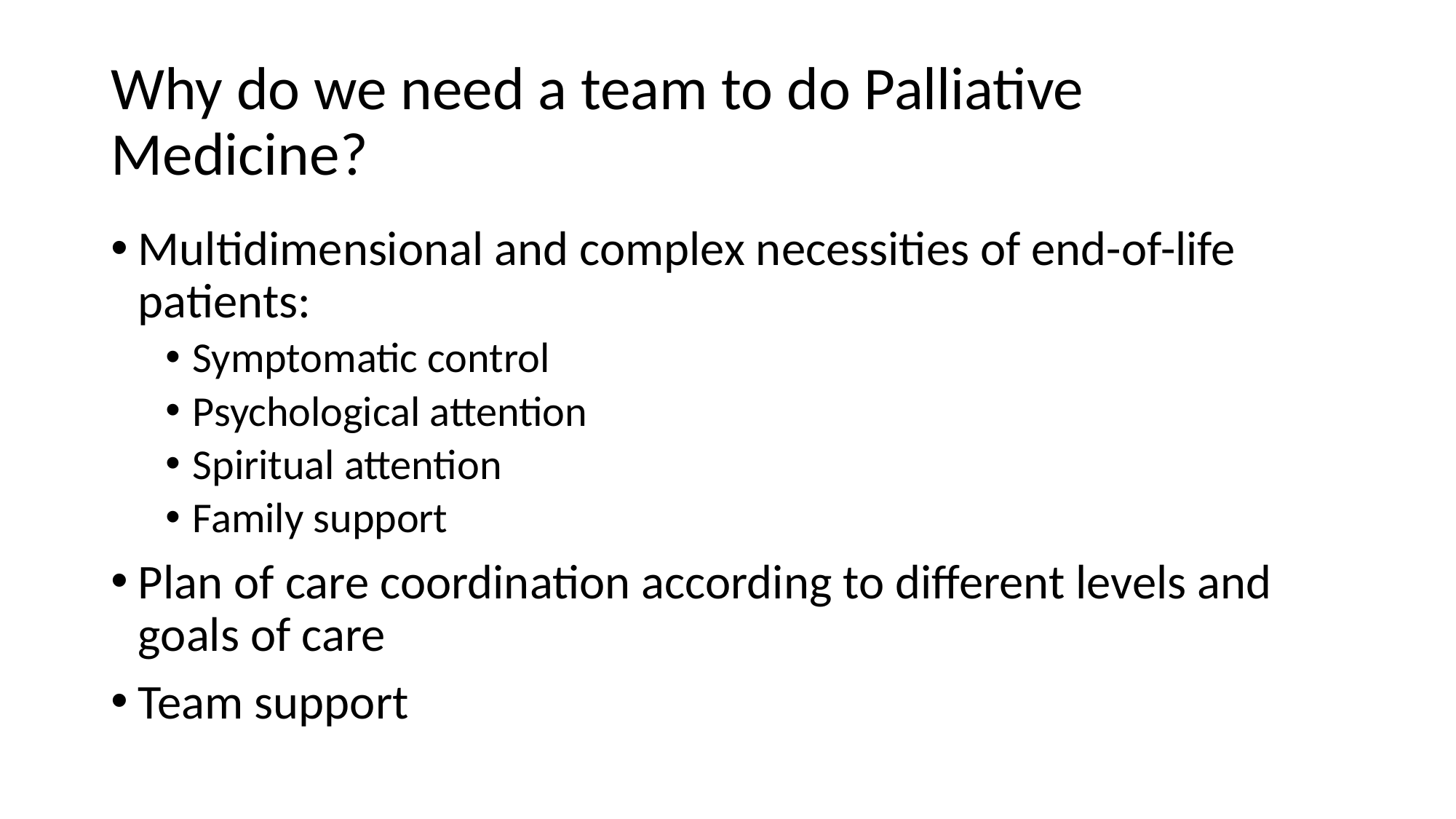

# Why do we need a team to do Palliative Medicine?
Multidimensional and complex necessities of end-of-life patients:
Symptomatic control
Psychological attention
Spiritual attention
Family support
Plan of care coordination according to different levels and goals of care
Team support